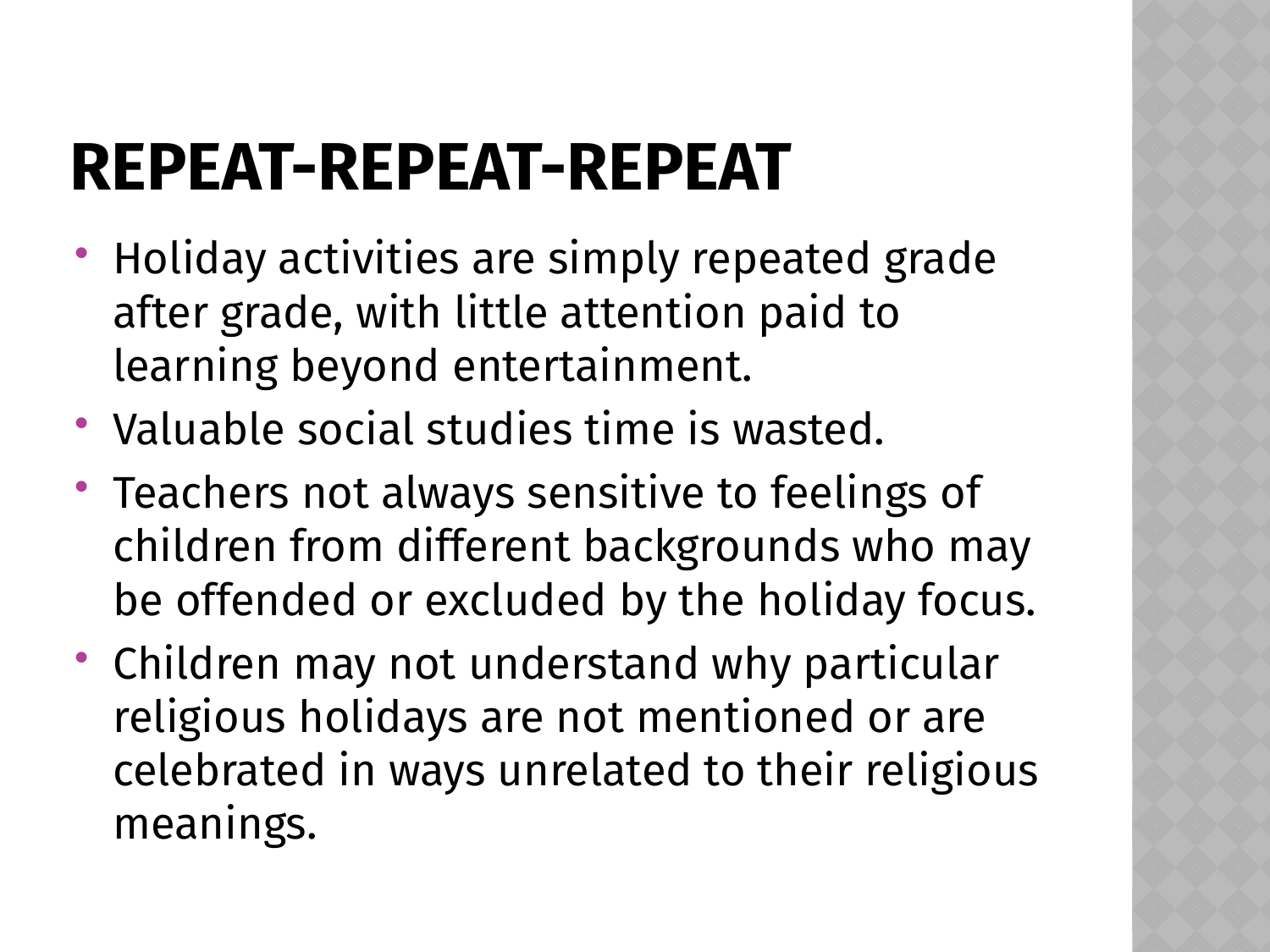

# Repeat-repeat-repeat
Holiday activities are simply repeated grade after grade, with little attention paid to learning beyond entertainment.
Valuable social studies time is wasted.
Teachers not always sensitive to feelings of children from different backgrounds who may be offended or excluded by the holiday focus.
Children may not understand why particular religious holidays are not mentioned or are celebrated in ways unrelated to their religious meanings.